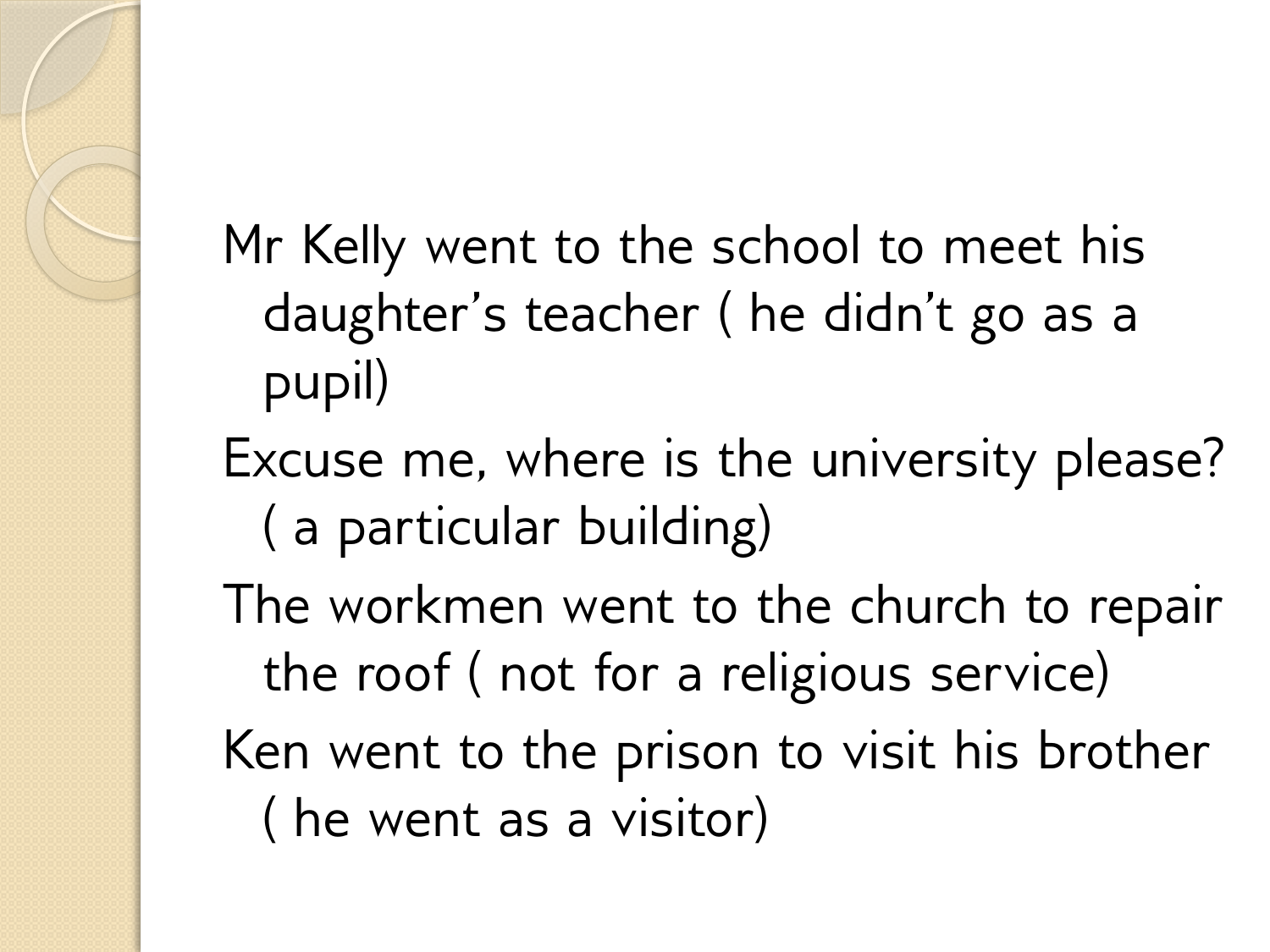

#
Mr Kelly went to the school to meet his daughter’s teacher ( he didn’t go as a pupil)
Excuse me, where is the university please? ( a particular building)
The workmen went to the church to repair the roof ( not for a religious service)
Ken went to the prison to visit his brother ( he went as a visitor)